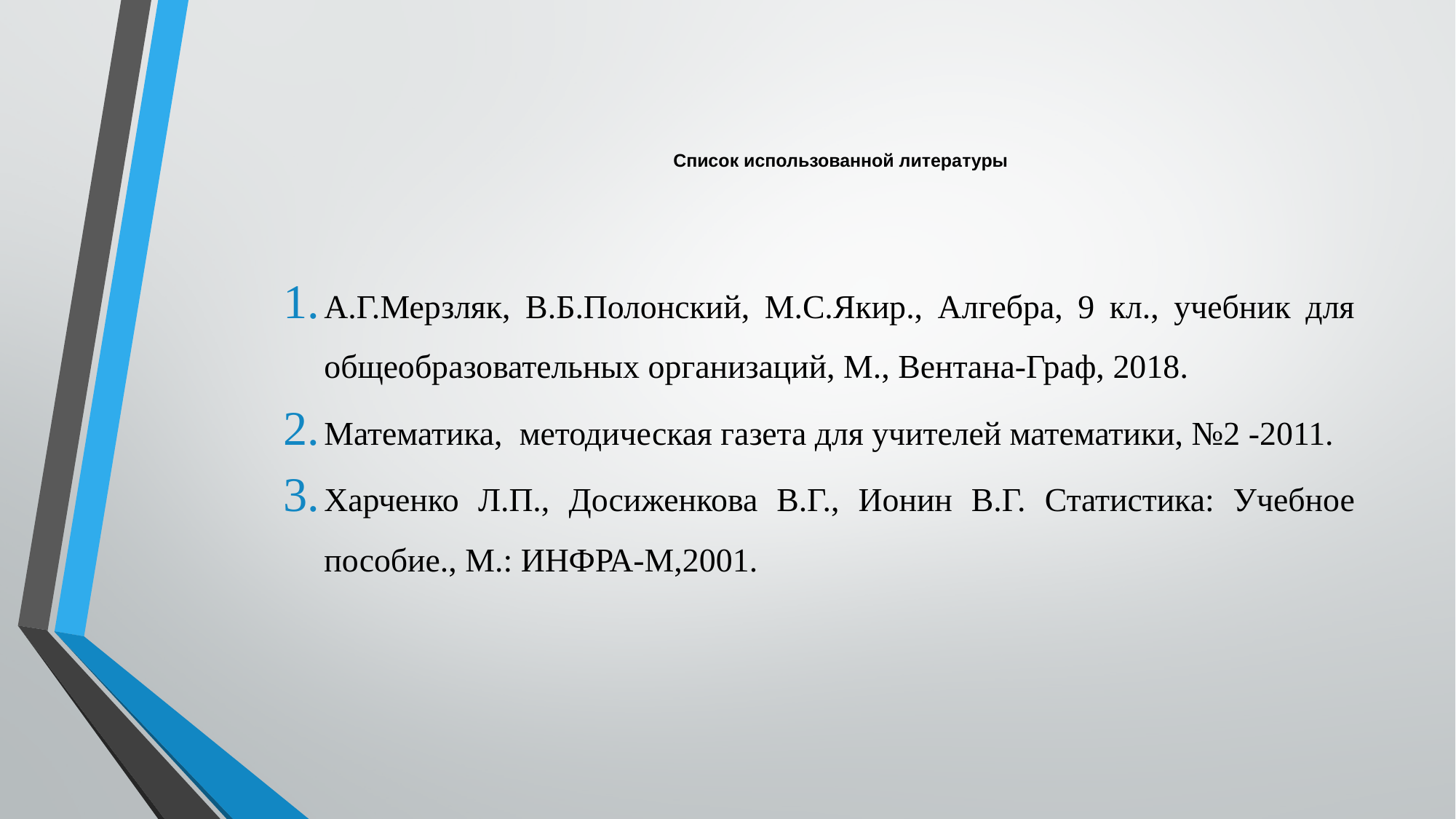

# Список использованной литературы

А.Г.Мерзляк, В.Б.Полонский, М.С.Якир., Алгебра, 9 кл., учебник для общеобразовательных организаций, М., Вентана-Граф, 2018.
Математика,  методическая газета для учителей математики, №2 -2011.
Харченко Л.П., Досиженкова В.Г., Ионин В.Г. Статистика: Учебное пособие., М.: ИНФРА-М,2001.